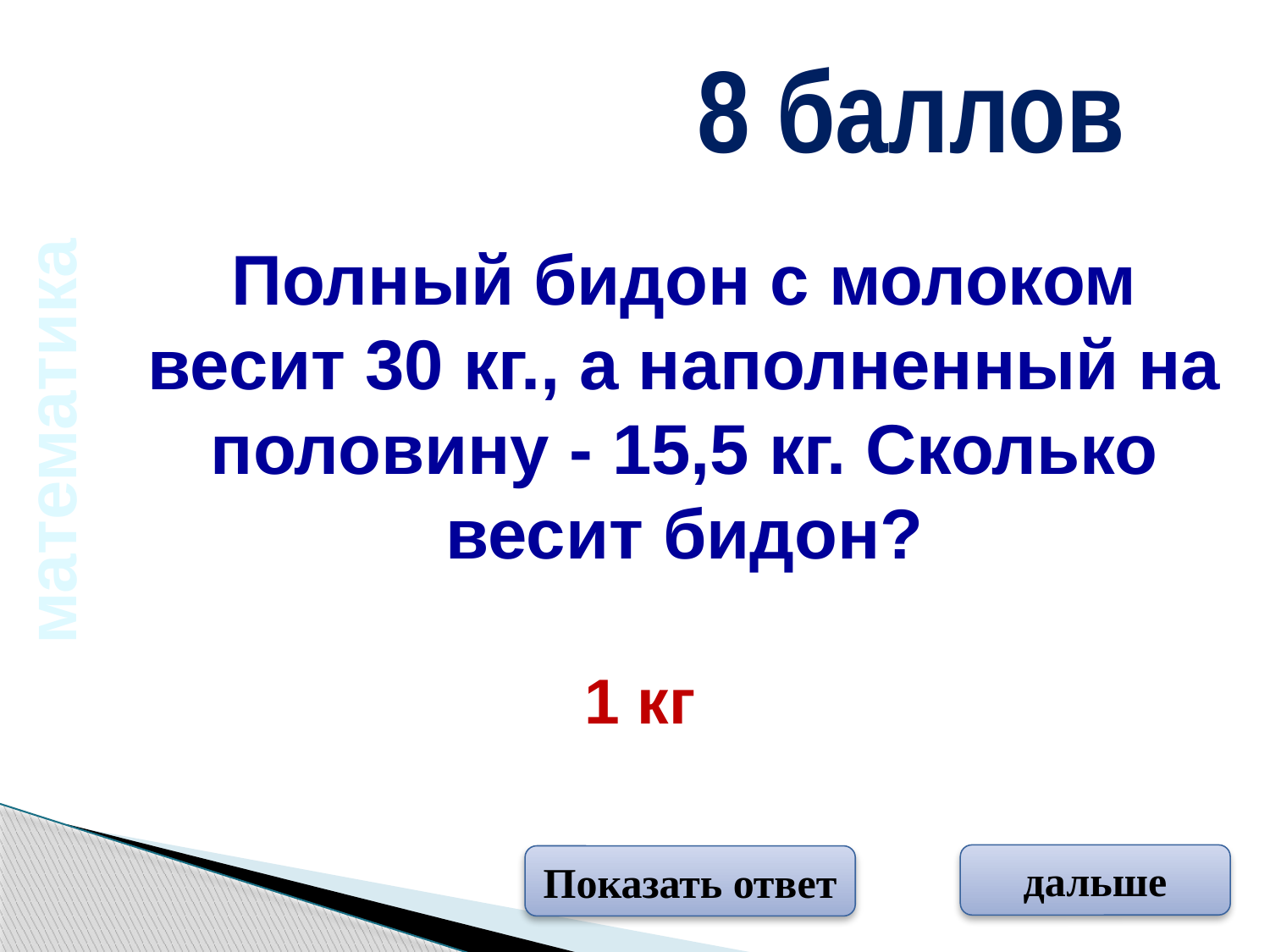

8 баллов
Полный бидон с молоком весит 30 кг., а наполненный на половину - 15,5 кг. Сколько весит бидон?
математика
1 кг
дальше
Показать ответ